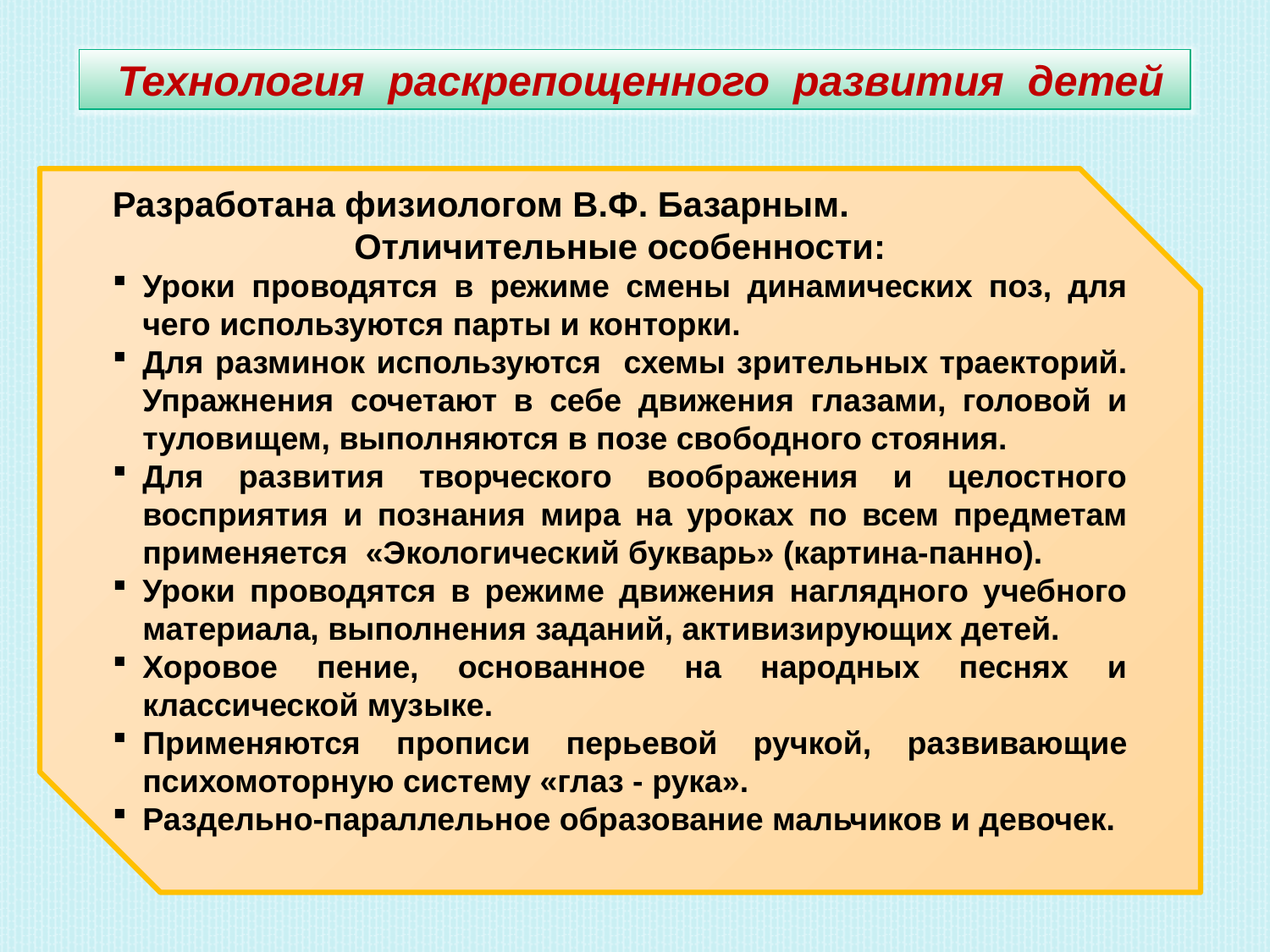

Технология  раскрепощенного  развития  детей

Разработана физиологом В.Ф. Базарным.
Отличительные особенности:
Уроки проводятся в режиме смены динамических поз, для чего используются парты и конторки.
Для разминок используются  схемы зрительных траекторий. Упражнения сочетают в себе движения глазами, головой и туловищем, выполняются в позе свободного стояния.
Для развития творческого воображения и целостного восприятия и познания мира на уроках по всем предметам применяется  «Экологический букварь» (картина-панно).
Уроки проводятся в режиме движения наглядного учебного материала, выполнения заданий, активизирующих детей.
Хоровое пение, основанное на народных песнях и классической музыке.
Применяются прописи перьевой ручкой, развивающие психомоторную систему «глаз - рука».
Раздельно-параллельное образование мальчиков и девочек.